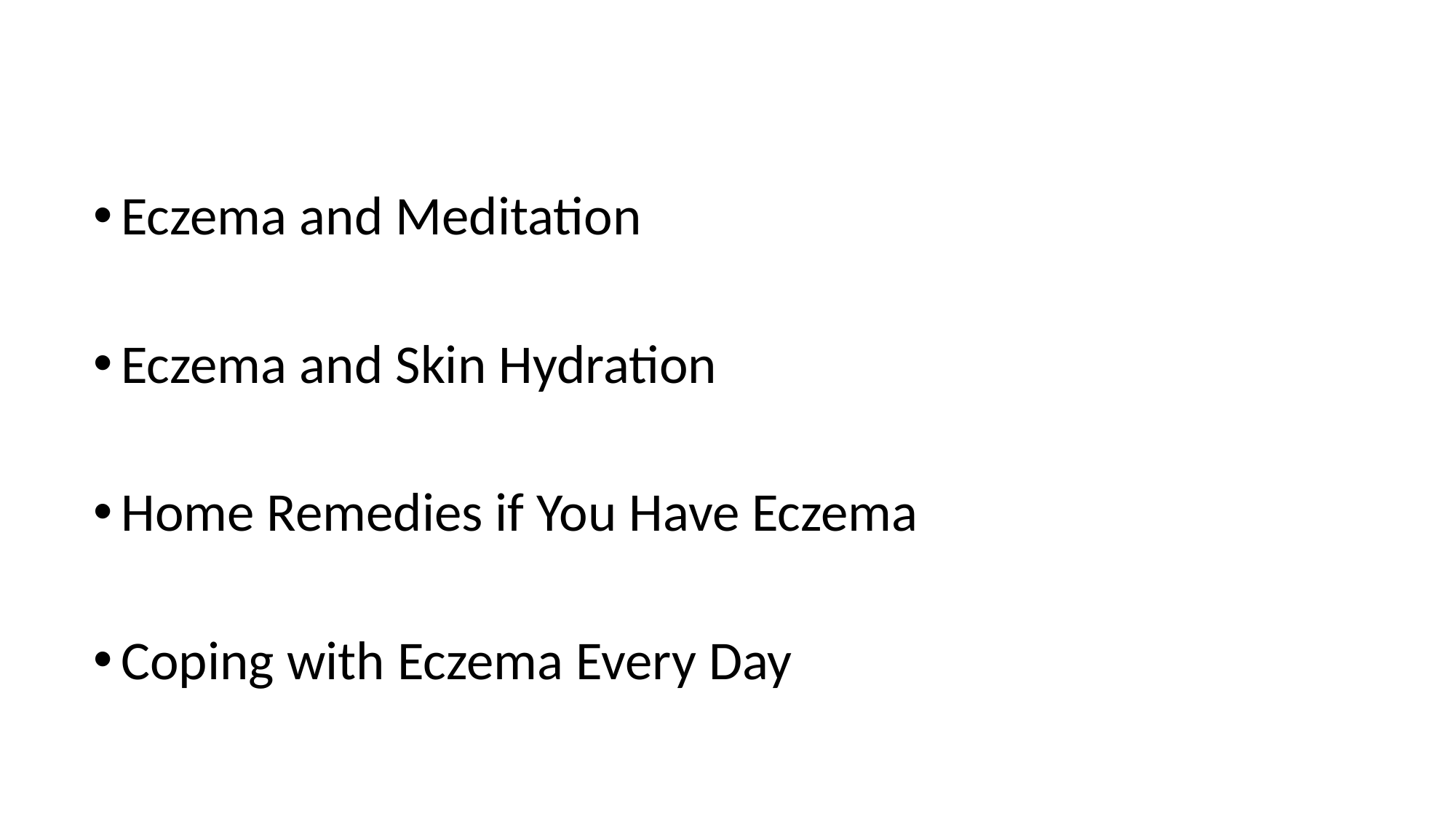

Eczema and Meditation

Eczema and Skin Hydration

Home Remedies if You Have Eczema

Coping with Eczema Every Day